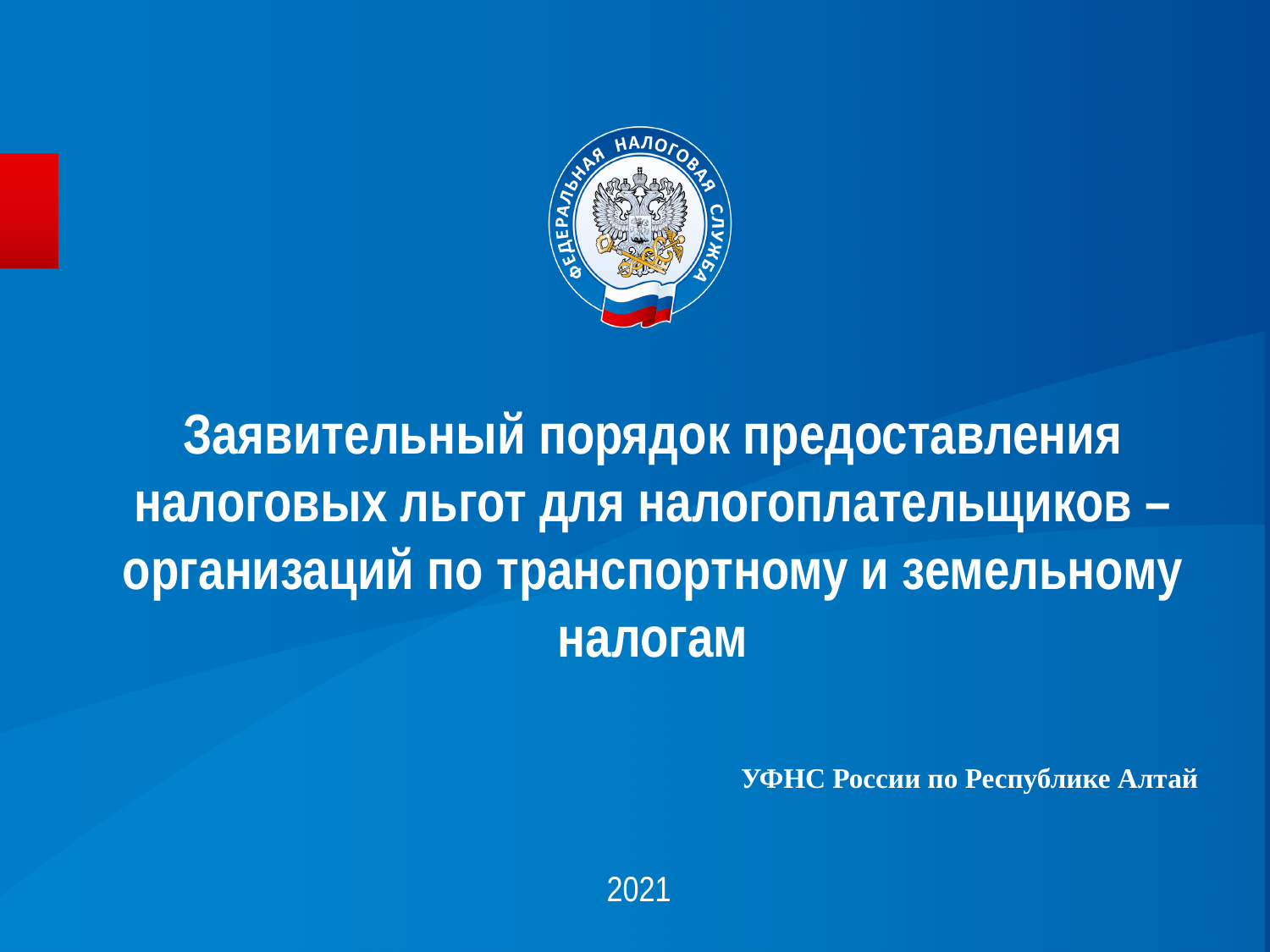

Заявительный порядок предоставления налоговых льгот для налогоплательщиков – организаций по транспортному и земельному налогам
УФНС России по Республике Алтай
 2021